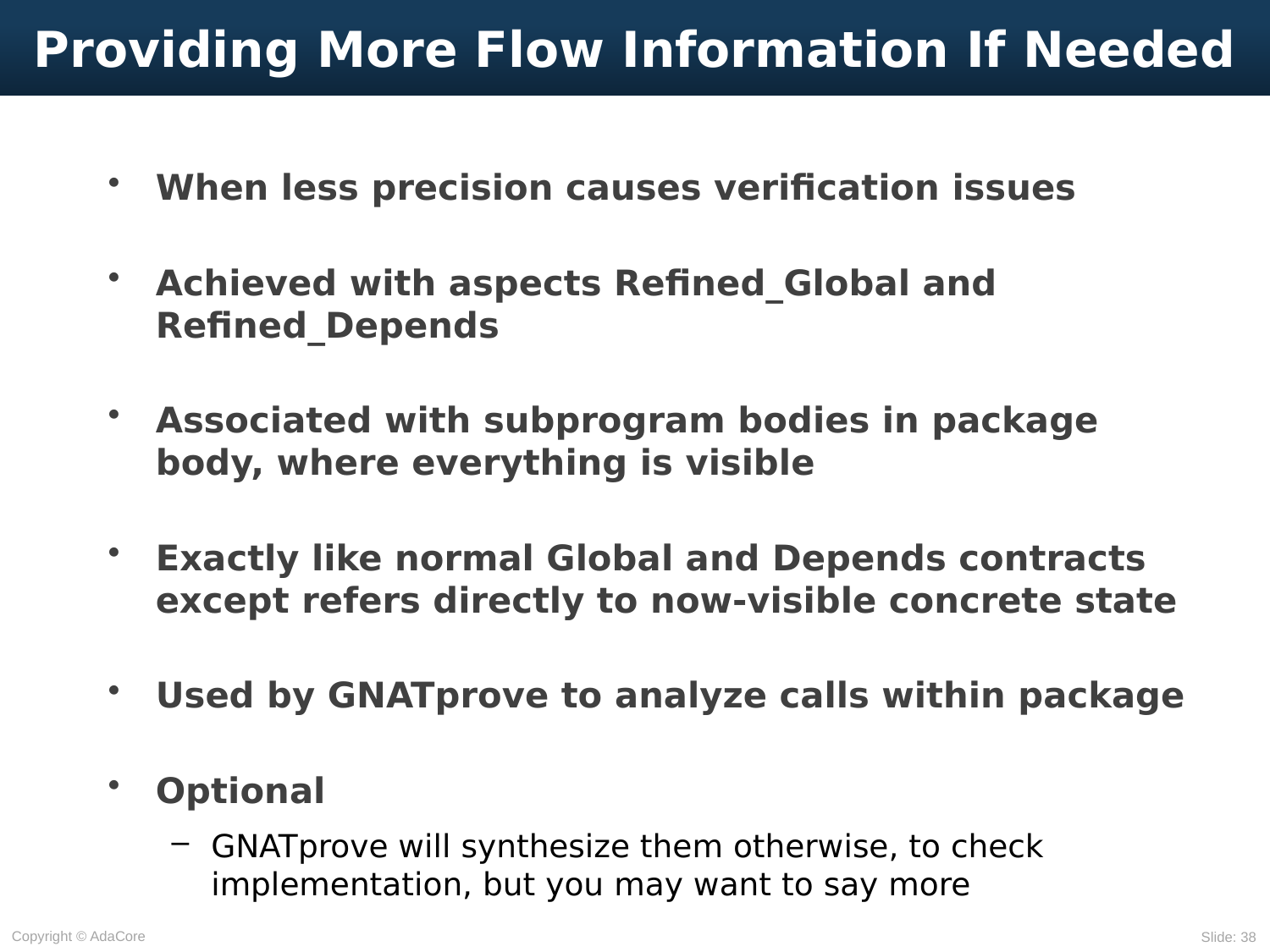

# Providing More Flow Information If Needed
When less precision causes verification issues
Achieved with aspects Refined_Global and Refined_Depends
Associated with subprogram bodies in package body, where everything is visible
Exactly like normal Global and Depends contracts except refers directly to now-visible concrete state
Used by GNATprove to analyze calls within package
Optional
GNATprove will synthesize them otherwise, to check implementation, but you may want to say more